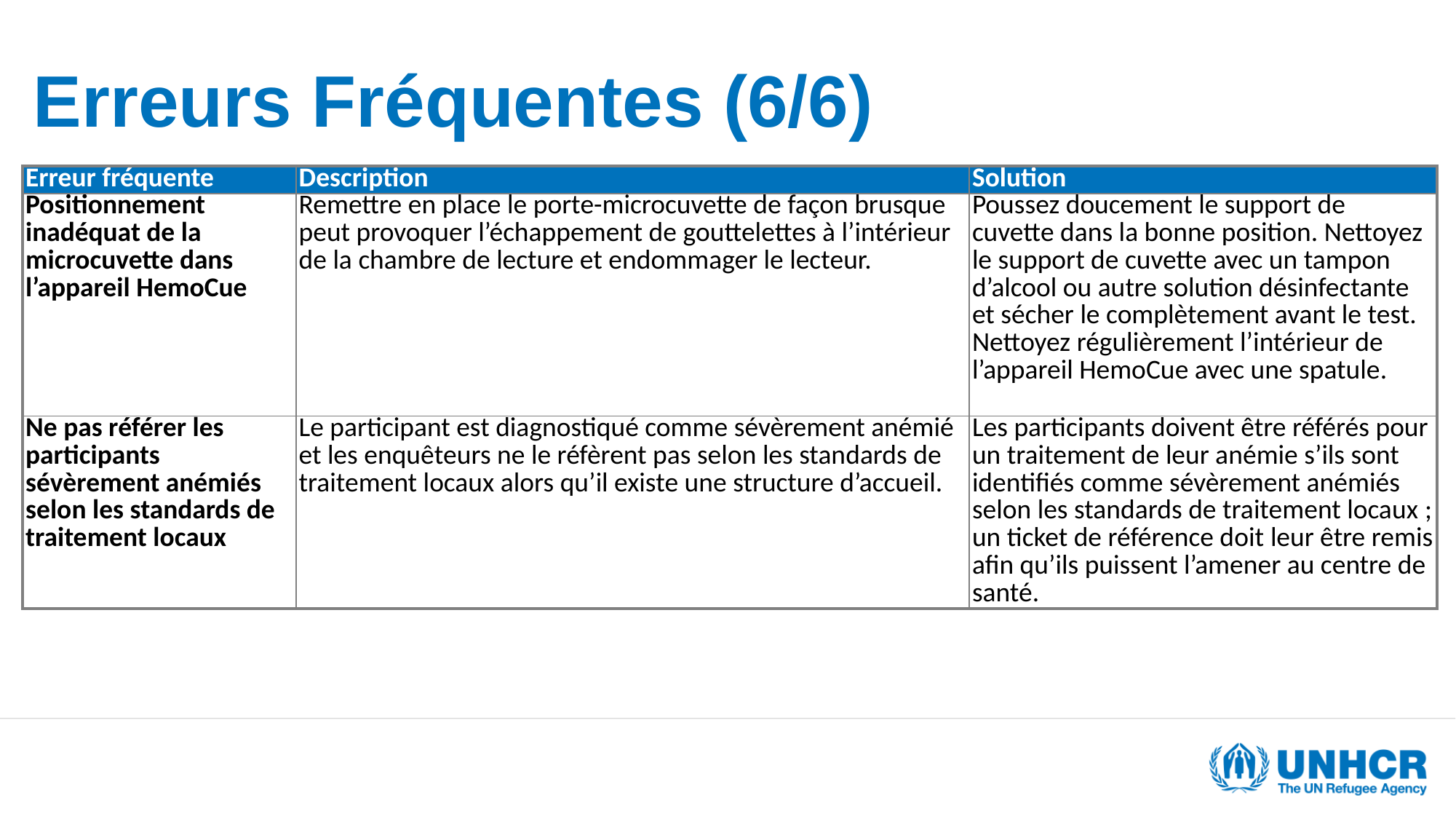

Erreurs Fréquentes (6/6)
| Erreur fréquente | Description | Solution |
| --- | --- | --- |
| Positionnement inadéquat de la microcuvette dans l’appareil HemoCue | Remettre en place le porte-microcuvette de façon brusque peut provoquer l’échappement de gouttelettes à l’intérieur de la chambre de lecture et endommager le lecteur. | Poussez doucement le support de cuvette dans la bonne position. Nettoyez le support de cuvette avec un tampon d’alcool ou autre solution désinfectante et sécher le complètement avant le test. Nettoyez régulièrement l’intérieur de l’appareil HemoCue avec une spatule. |
| Ne pas référer les participants sévèrement anémiés selon les standards de traitement locaux | Le participant est diagnostiqué comme sévèrement anémié et les enquêteurs ne le réfèrent pas selon les standards de traitement locaux alors qu’il existe une structure d’accueil. | Les participants doivent être référés pour un traitement de leur anémie s’ils sont identifiés comme sévèrement anémiés selon les standards de traitement locaux ; un ticket de référence doit leur être remis afin qu’ils puissent l’amener au centre de santé. |